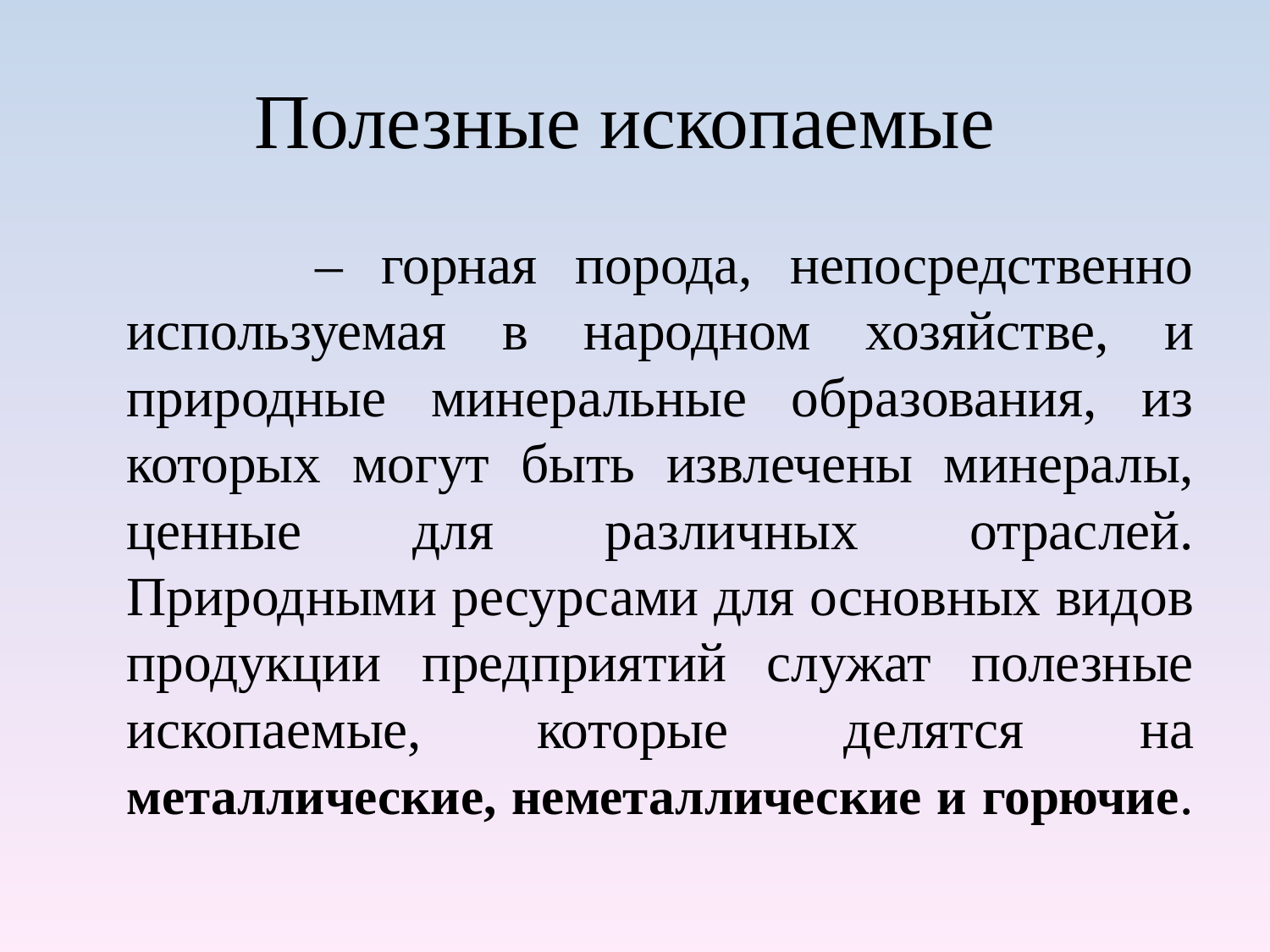

# Полезные ископаемые
     – горная порода, непосредственно используемая в народном хозяйстве, и природные минеральные образования, из которых могут быть извлечены минералы, ценные для различных отраслей. Природными ресурсами для основных видов продукции предприятий служат полезные ископаемые, которые делятся на металлические, неметаллические и горючие.